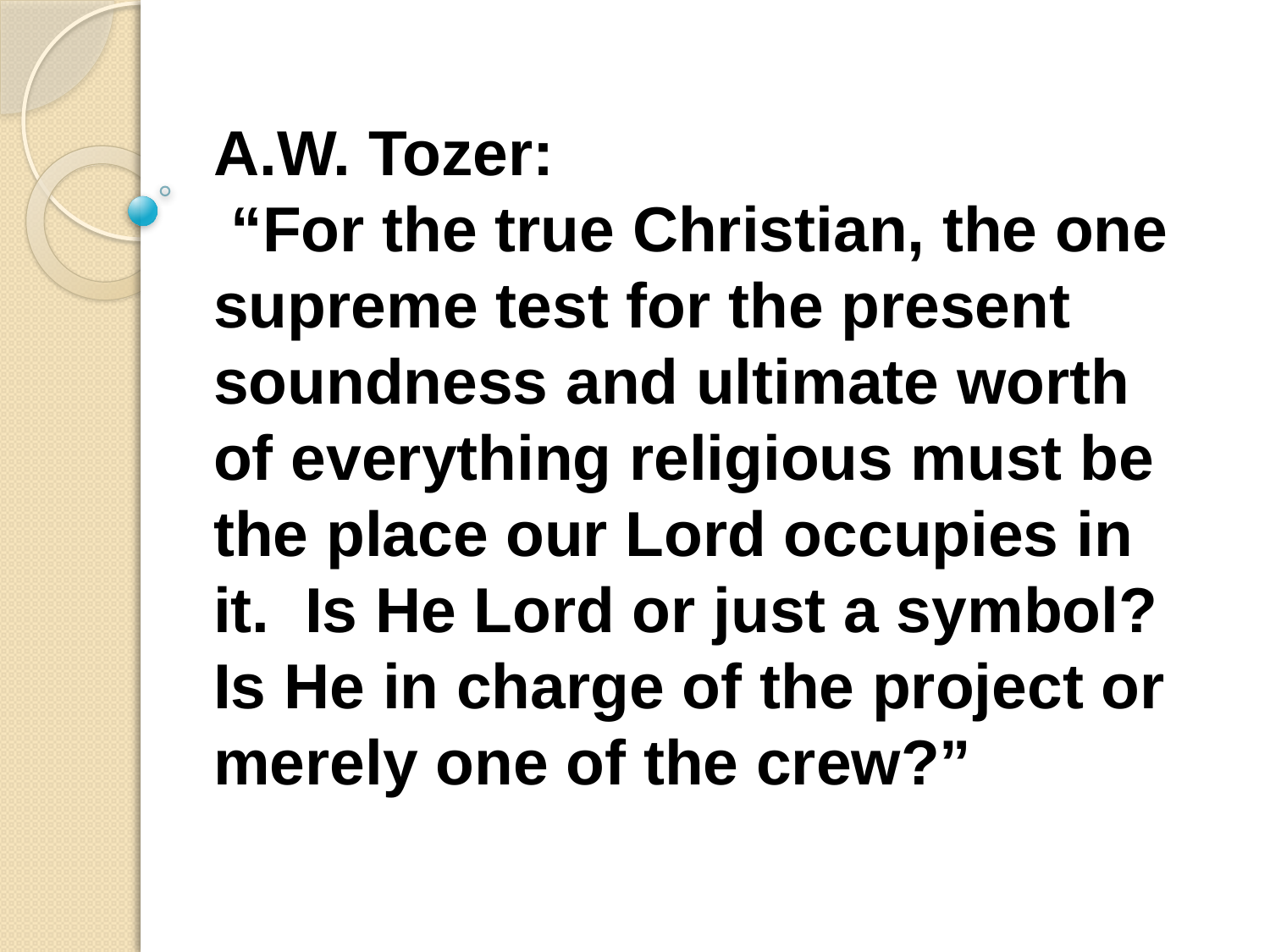

A.W. Tozer:
 “For the true Christian, the one supreme test for the present soundness and ultimate worth of everything religious must be the place our Lord occupies in it.  Is He Lord or just a symbol?  Is He in charge of the project or merely one of the crew?”